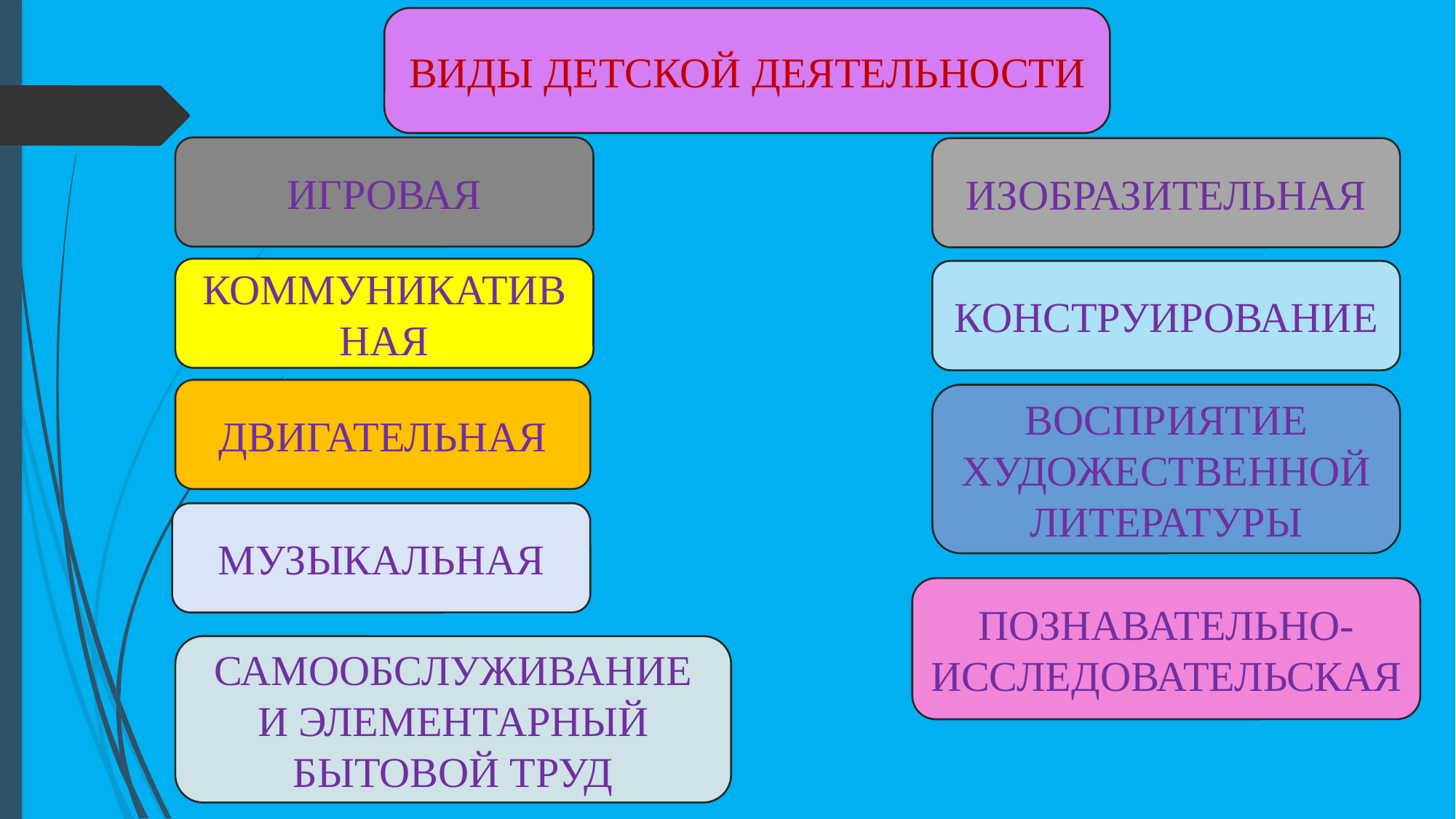

ВИДЫ ДЕТСКОЙ ДЕЯТЕЛЬНОСТИ
ИГРОВАЯ
ИЗОБРАЗИТЕЛЬНАЯ
КОММУНИКАТИВНАЯ
КОНСТРУИРОВАНИЕ
ДВИГАТЕЛЬНАЯ
ВОСПРИЯТИЕ ХУДОЖЕСТВЕННОЙ ЛИТЕРАТУРЫ
МУЗЫКАЛЬНАЯ
ПОЗНАВАТЕЛЬНО-ИССЛЕДОВАТЕЛЬСКАЯ
САМООБСЛУЖИВАНИЕ И ЭЛЕМЕНТАРНЫЙ БЫТОВОЙ ТРУД